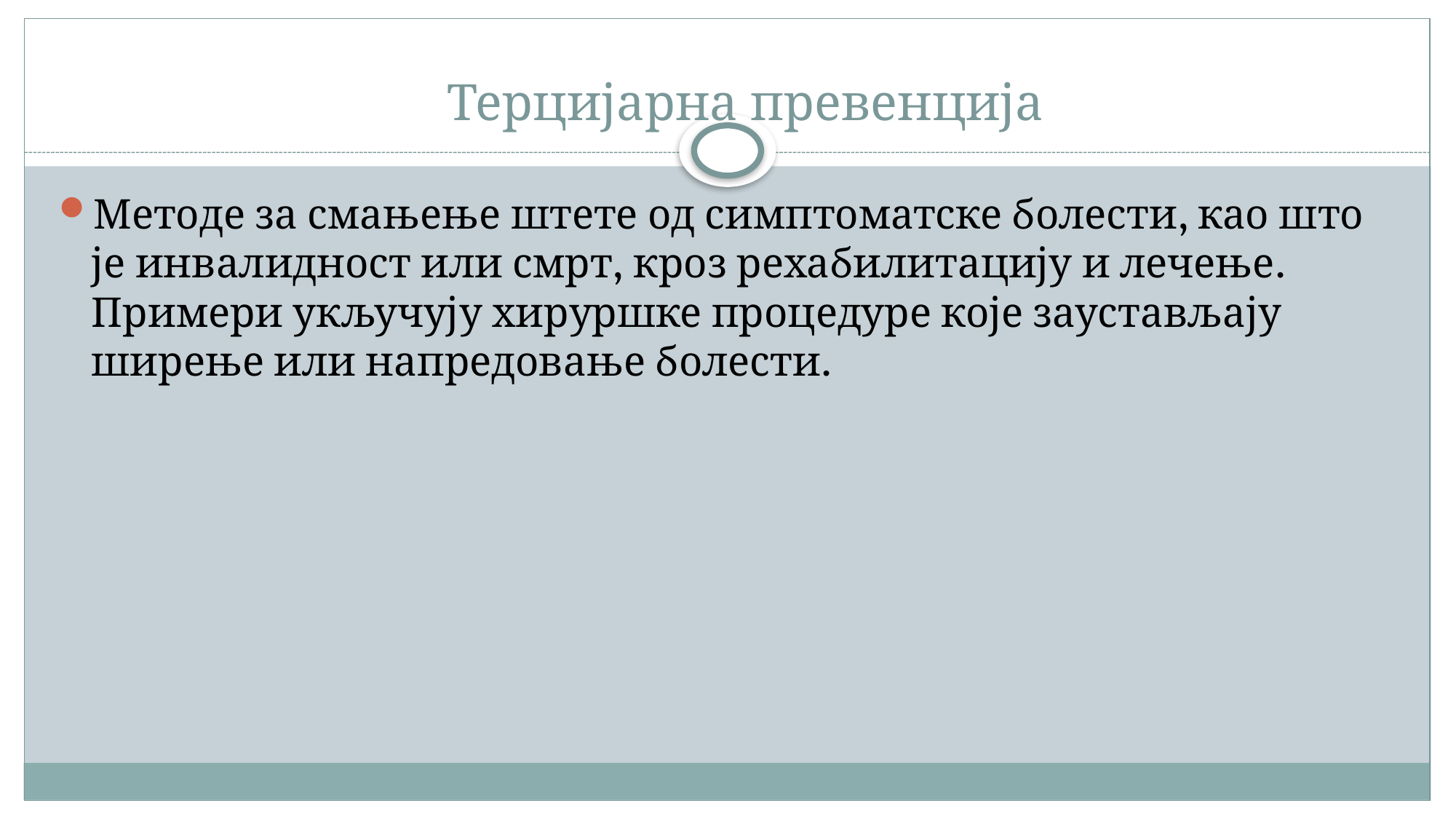

#
Терцијарна превенција
Методе за смањење штете од симптоматске болести, као што је инвалидност или смрт, кроз рехабилитацију и лечење. Примери укључују хируршке процедуре које заустављају ширење или напредовање болести.